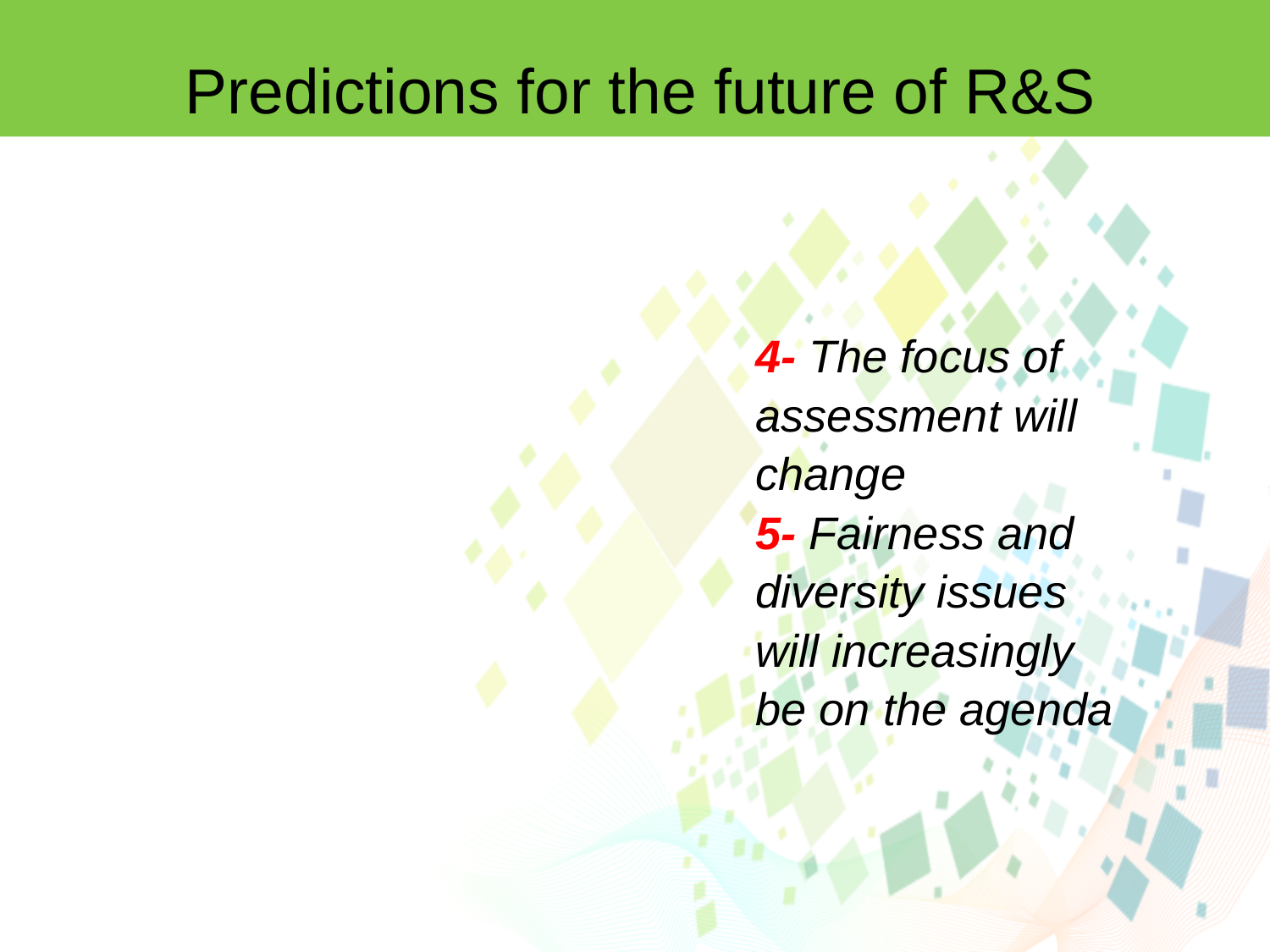

Predictions for the future of R&S
4- The focus of assessment will change
5- Fairness and diversity issues will increasingly be on the agenda